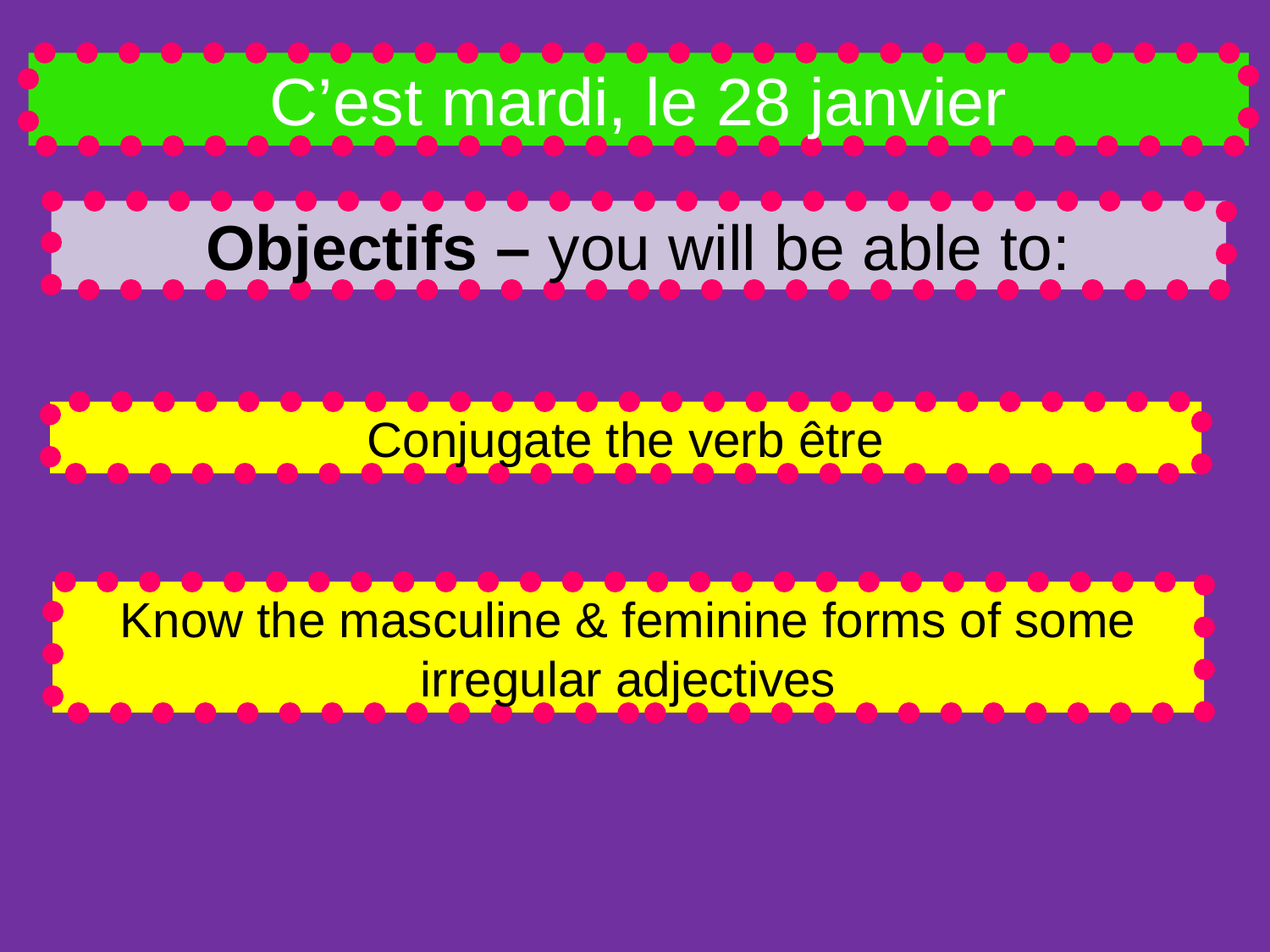

C’est mardi, le 28 janvier
Objectifs – you will be able to:
Conjugate the verb être
Know the masculine & feminine forms of some irregular adjectives